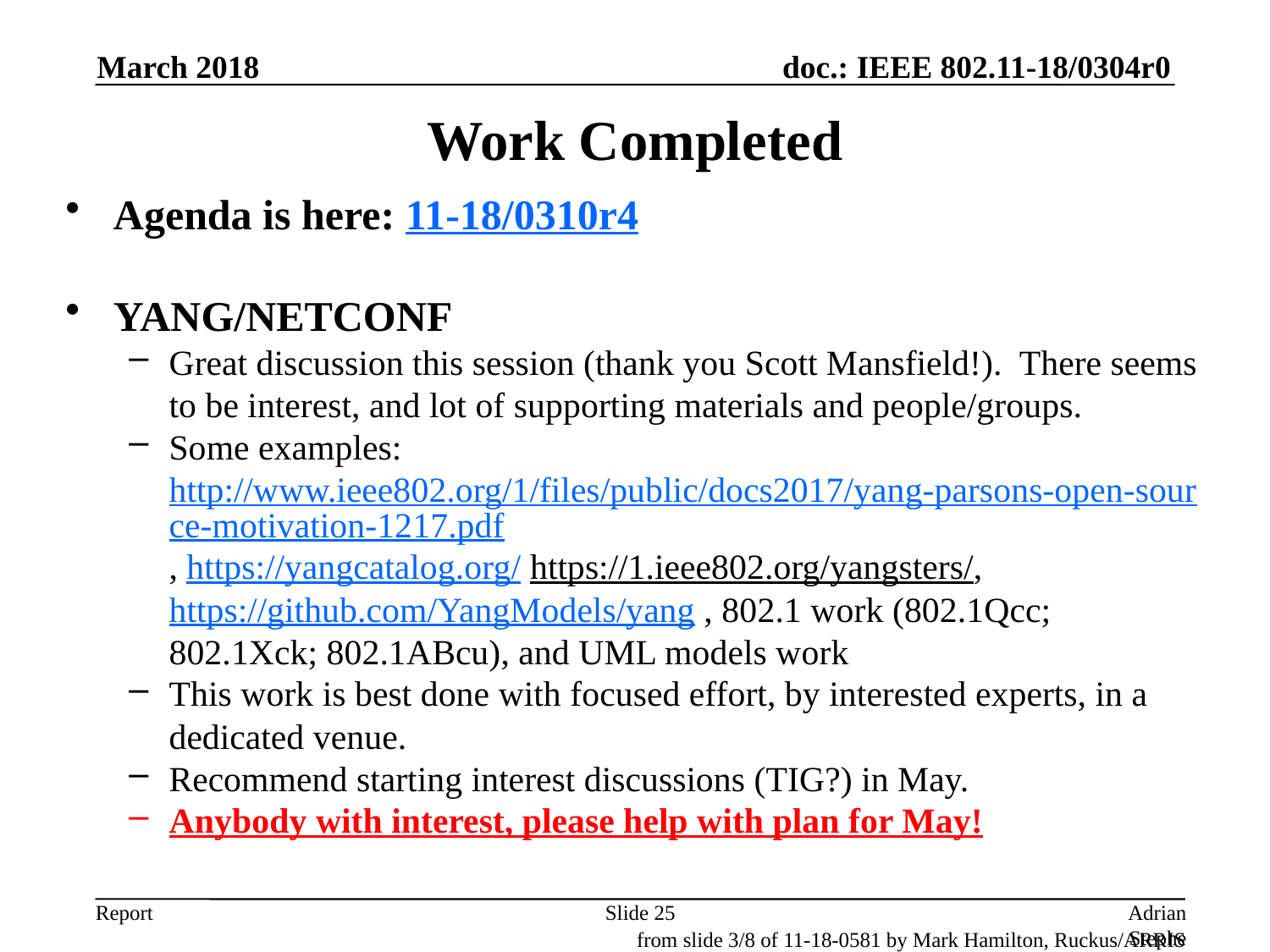

March 2018
# Work Completed
Agenda is here: 11-18/0310r4

YANG/NETCONF
Great discussion this session (thank you Scott Mansfield!).  There seems to be interest, and lot of supporting materials and people/groups.
Some examples: http://www.ieee802.org/1/files/public/docs2017/yang-parsons-open-source-motivation-1217.pdf, https://yangcatalog.org/ https://1.ieee802.org/yangsters/, https://github.com/YangModels/yang , 802.1 work (802.1Qcc; 802.1Xck; 802.1ABcu), and UML models work
This work is best done with focused effort, by interested experts, in a dedicated venue.
Recommend starting interest discussions (TIG?) in May.
Anybody with interest, please help with plan for May!

Slide 25
Adrian Stephens, Intel Corporation
from slide 3/8 of 11-18-0581 by Mark Hamilton, Ruckus/ARRIS